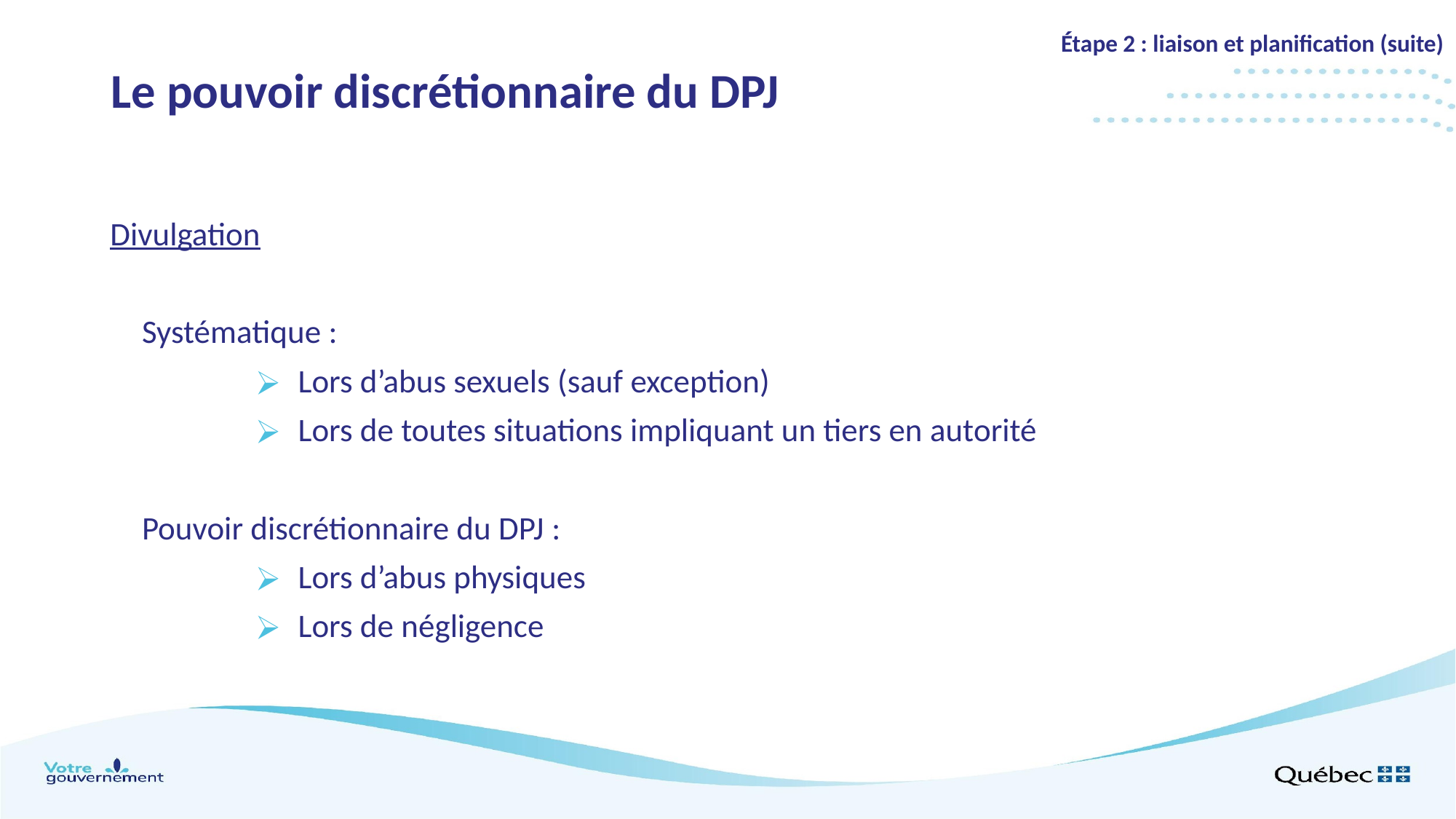

Étape 2 : liaison et planification (suite)
# Le pouvoir discrétionnaire du DPJ

Divulgation

Systématique :
Lors d’abus sexuels (sauf exception)
Lors de toutes situations impliquant un tiers en autorité

Pouvoir discrétionnaire du DPJ :
Lors d’abus physiques
Lors de négligence